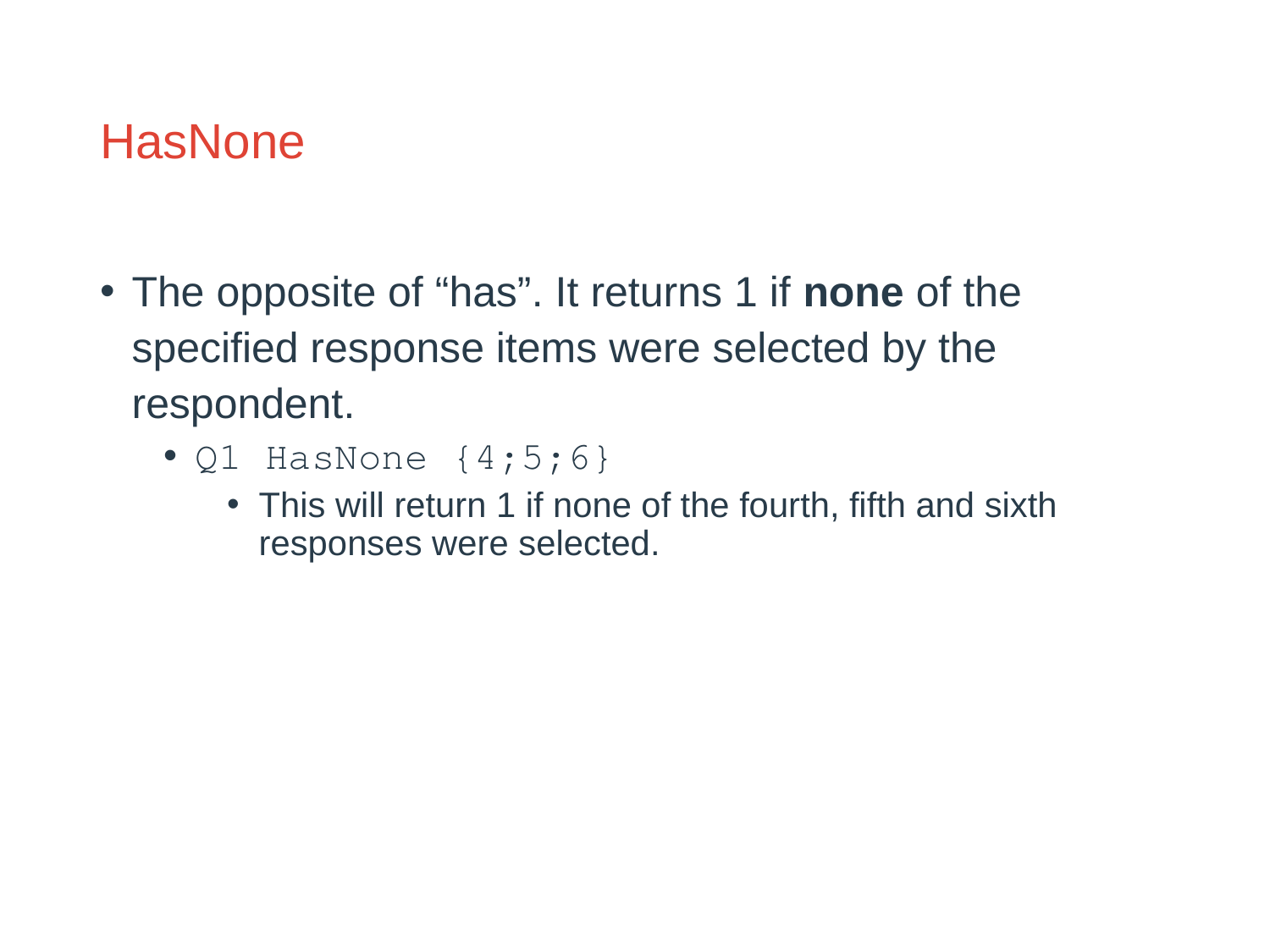

# HasNone
The opposite of “has”. It returns 1 if none of the specified response items were selected by the respondent.
Q1 HasNone {4;5;6}
This will return 1 if none of the fourth, fifth and sixth responses were selected.